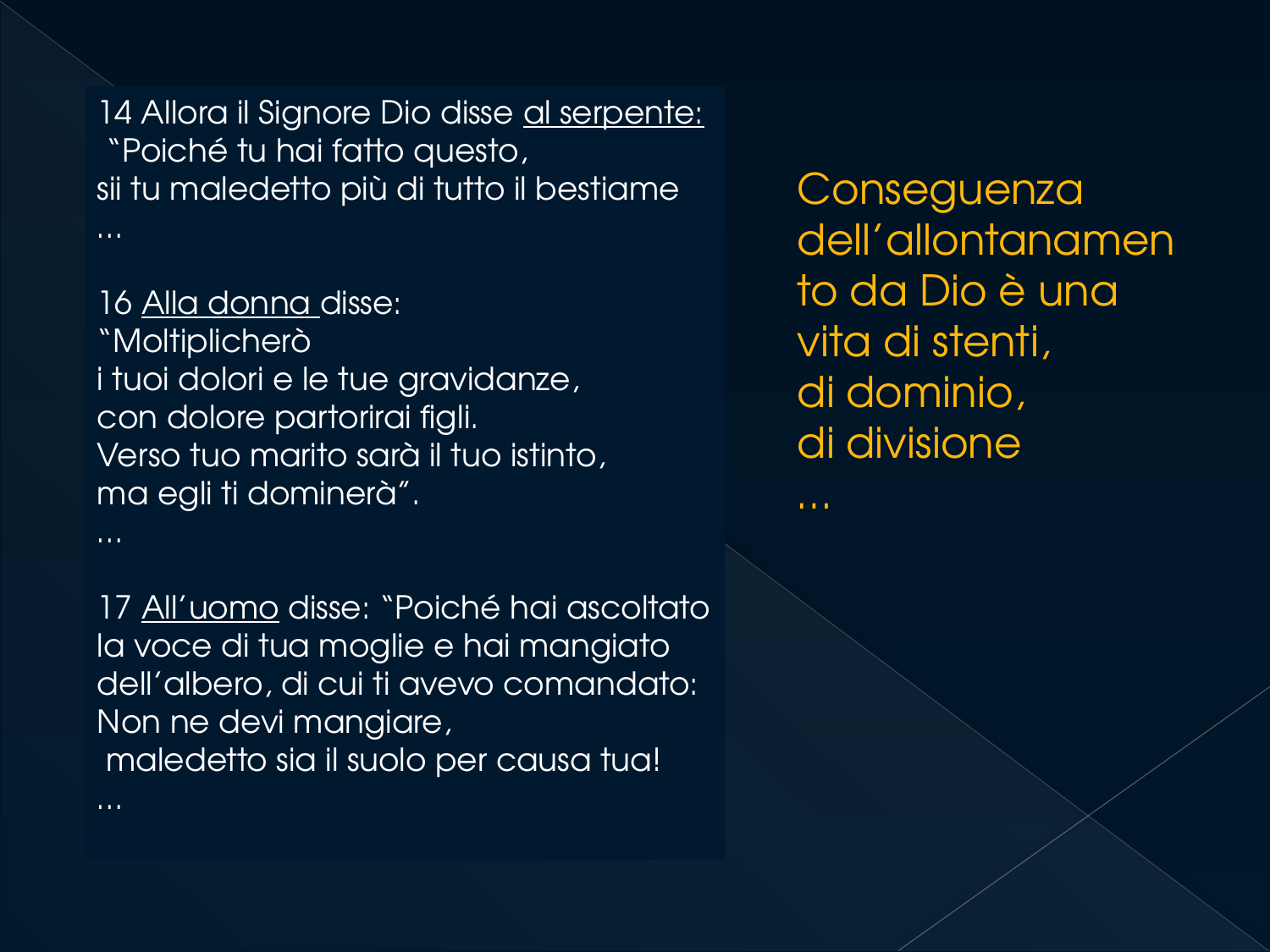

14 Allora il Signore Dio disse al serpente:
 “Poiché tu hai fatto questo,
sii tu maledetto più di tutto il bestiame
…

16 Alla donna disse:
“Moltiplicherò
i tuoi dolori e le tue gravidanze,
con dolore partorirai figli.
Verso tuo marito sarà il tuo istinto,
ma egli ti dominerà”.
…

17 All’uomo disse: “Poiché hai ascoltato la voce di tua moglie e hai mangiato dell’albero, di cui ti avevo comandato: Non ne devi mangiare,
 maledetto sia il suolo per causa tua!
…

Conseguenza dell’allontanamento da Dio è una vita di stenti,
di dominio,
di divisione
…